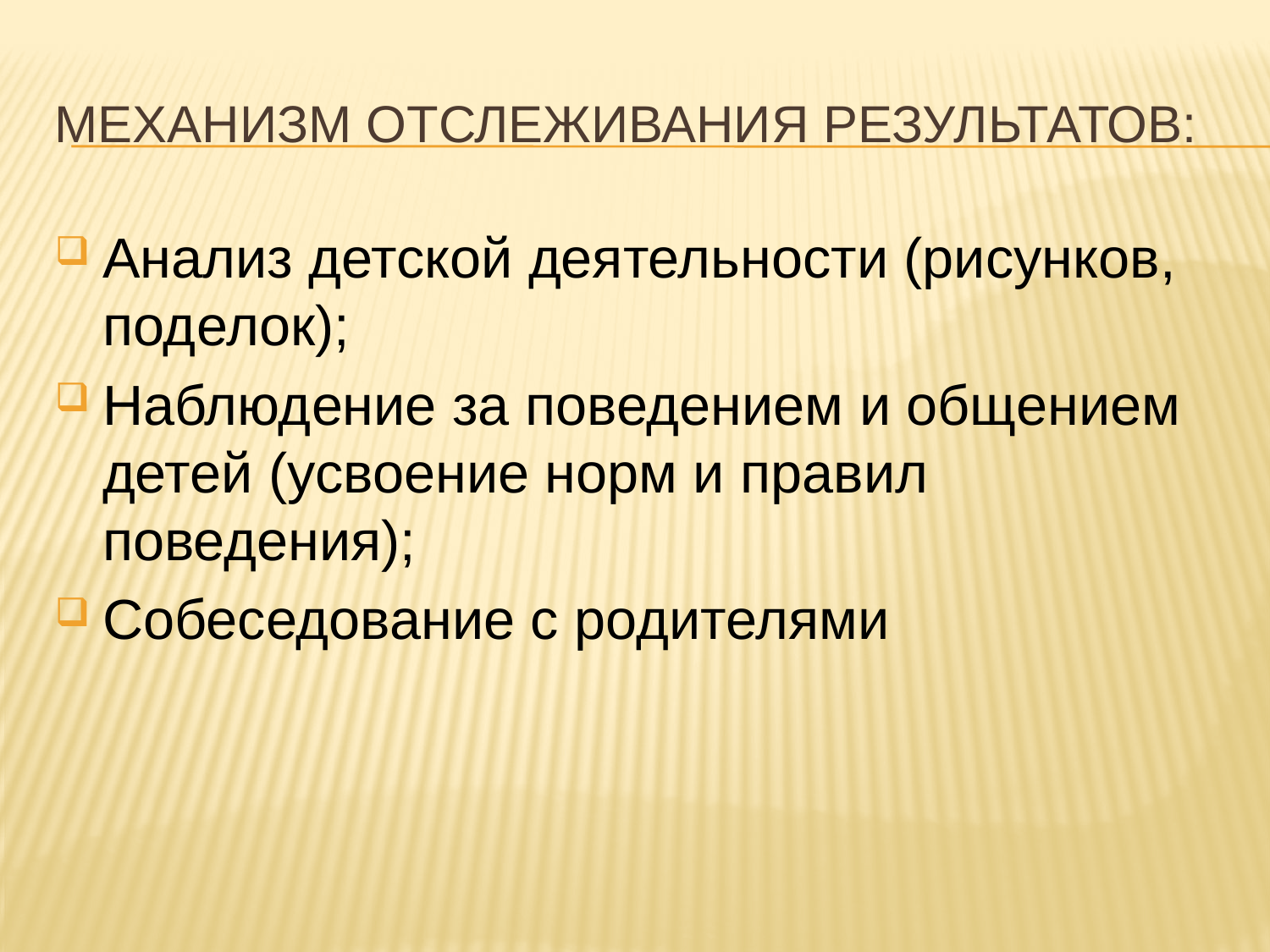

# Механизм отслеживания результатов:
Анализ детской деятельности (рисунков, поделок);
Наблюдение за поведением и общением детей (усвоение норм и правил поведения);
Собеседование с родителями